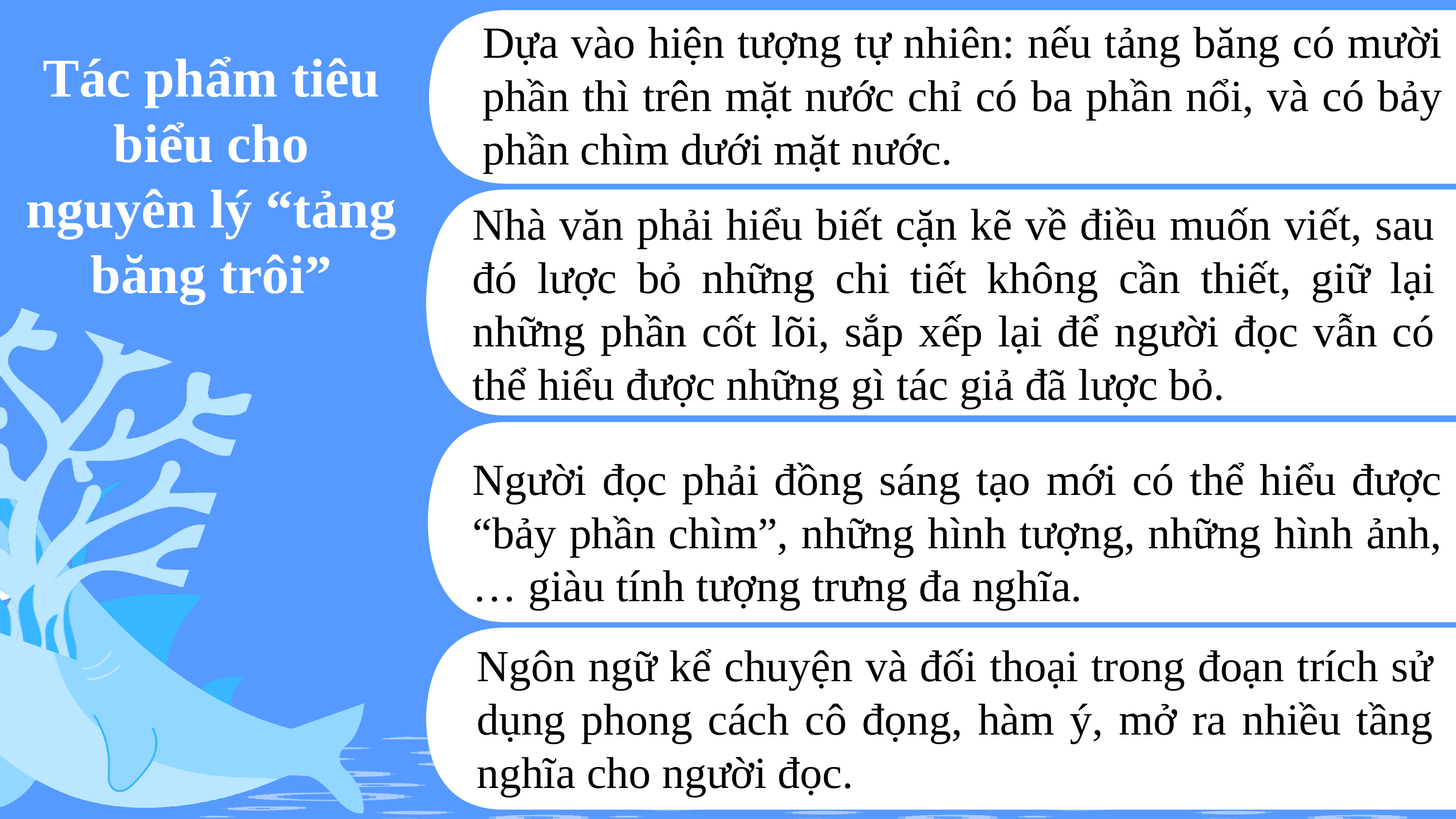

Dựa vào hiện tượng tự nhiên: nếu tảng băng có mười phần thì trên mặt nước chỉ có ba phần nổi, và có bảy phần chìm dưới mặt nước.
Tác phẩm tiêu biểu cho nguyên lý “tảng băng trôi”
Nhà văn phải hiểu biết cặn kẽ về điều muốn viết, sau đó lược bỏ những chi tiết không cần thiết, giữ lại những phần cốt lõi, sắp xếp lại để người đọc vẫn có thể hiểu được những gì tác giả đã lược bỏ.

Người đọc phải đồng sáng tạo mới có thể hiểu được “bảy phần chìm”, những hình tượng, những hình ảnh,… giàu tính tượng trưng đa nghĩa.

Ngôn ngữ kể chuyện và đối thoại trong đoạn trích sử dụng phong cách cô đọng, hàm ý, mở ra nhiều tầng nghĩa cho người đọc.